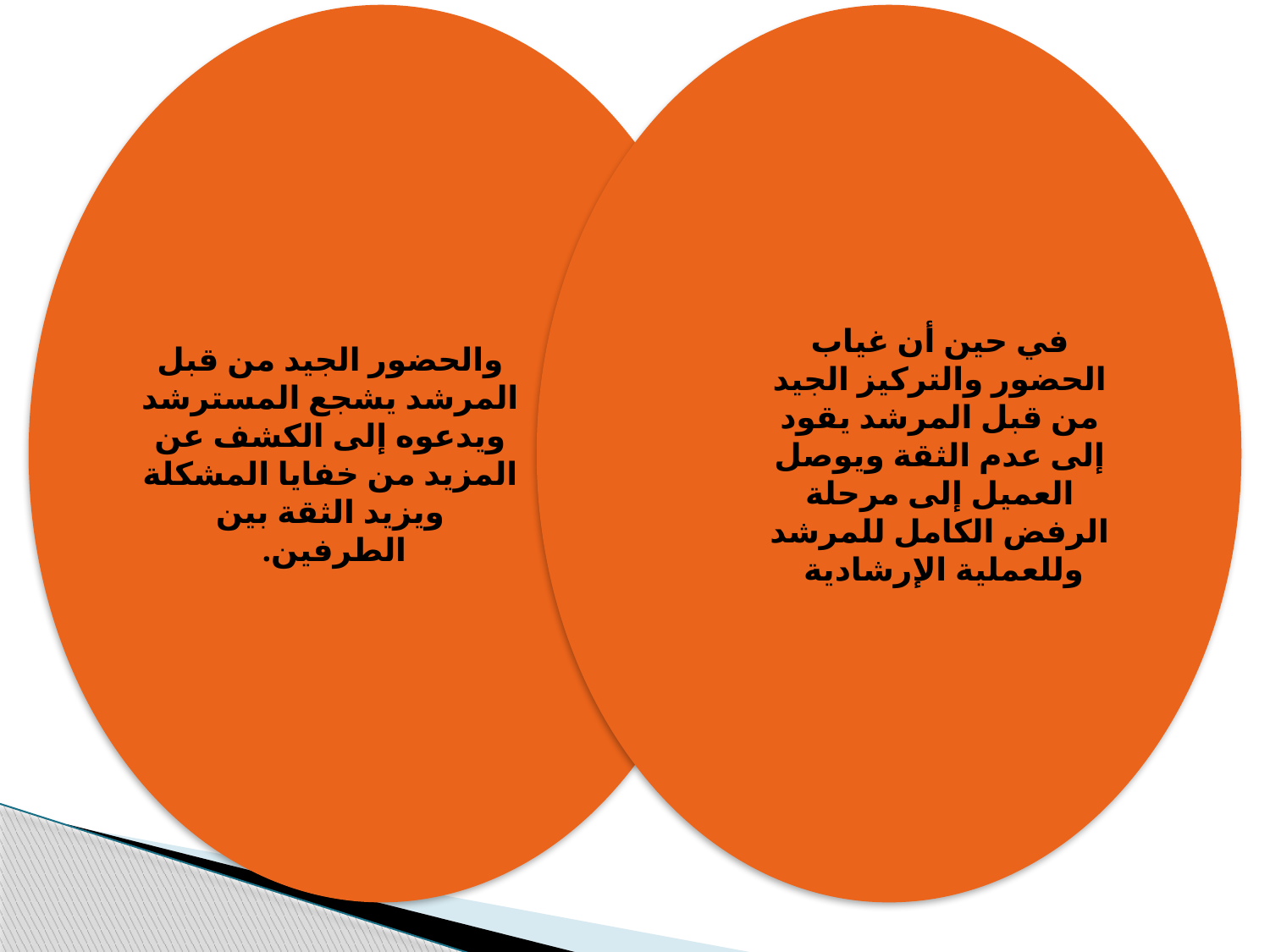

والحضور الجيد من قبل المرشد يشجع المسترشد ويدعوه إلى الكشف عن المزيد من خفايا المشكلة ويزيد الثقة بين الطرفين.
#